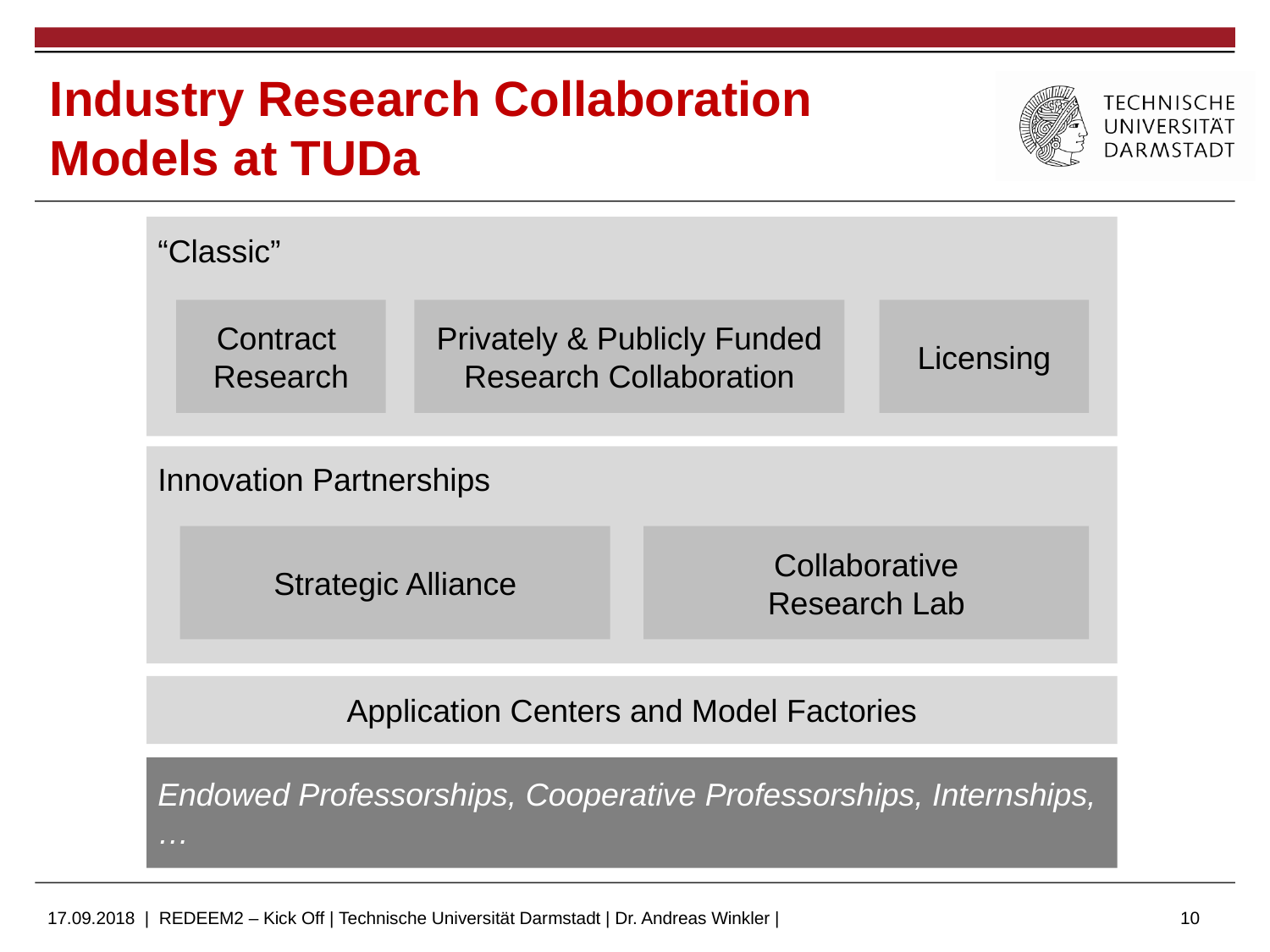

# Industry Research Collaboration Models at TUDa
“Classic”

Contract
Research
Privately & Publicly Funded Research Collaboration
Licensing
Innovation Partnerships

Strategic Alliance
Collaborative
Research Lab
Application Centers and Model Factories
Endowed Professorships, Cooperative Professorships, Internships, …